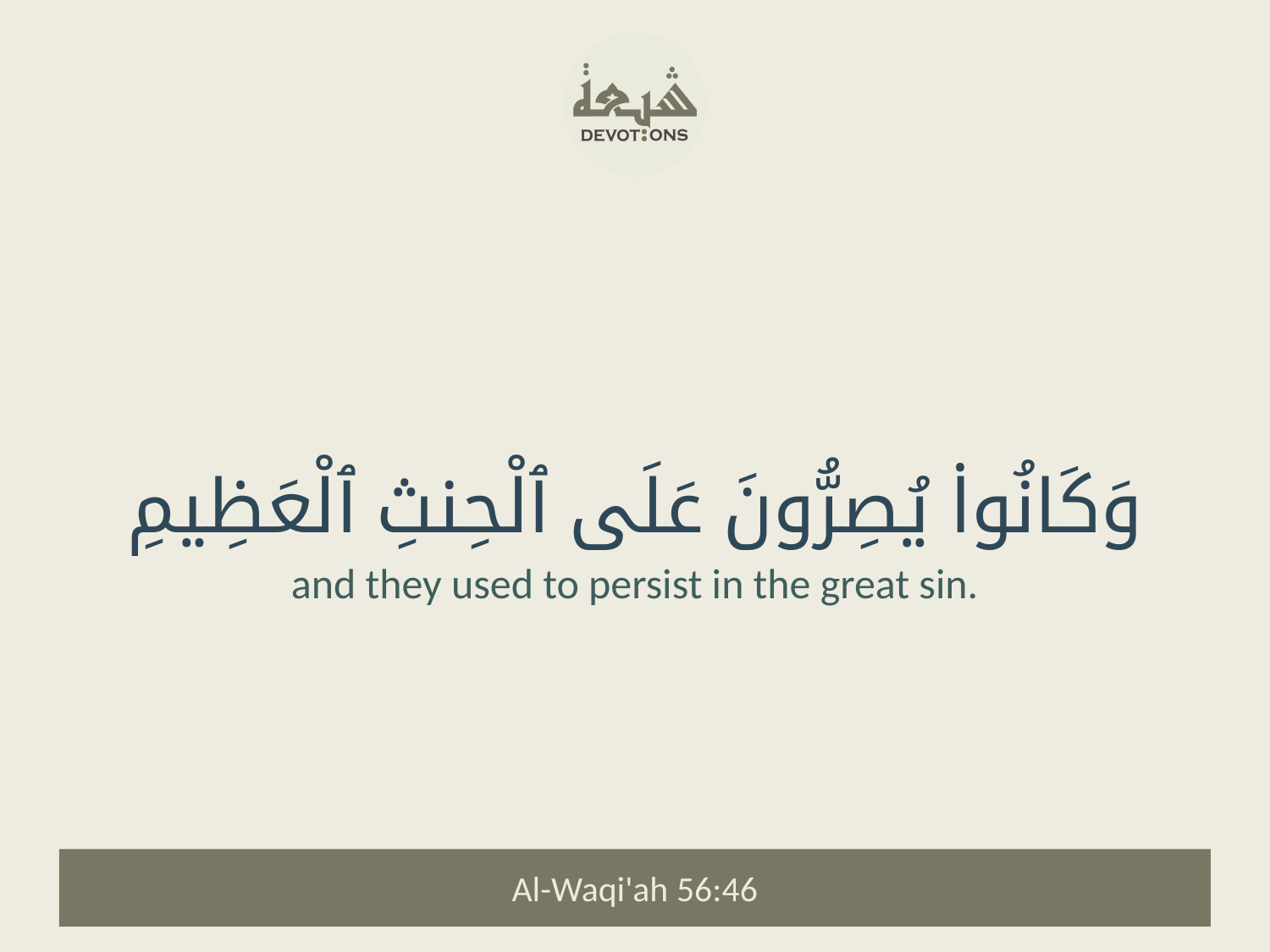

وَكَانُوا۟ يُصِرُّونَ عَلَى ٱلْحِنثِ ٱلْعَظِيمِ
and they used to persist in the great sin.
Al-Waqi'ah 56:46